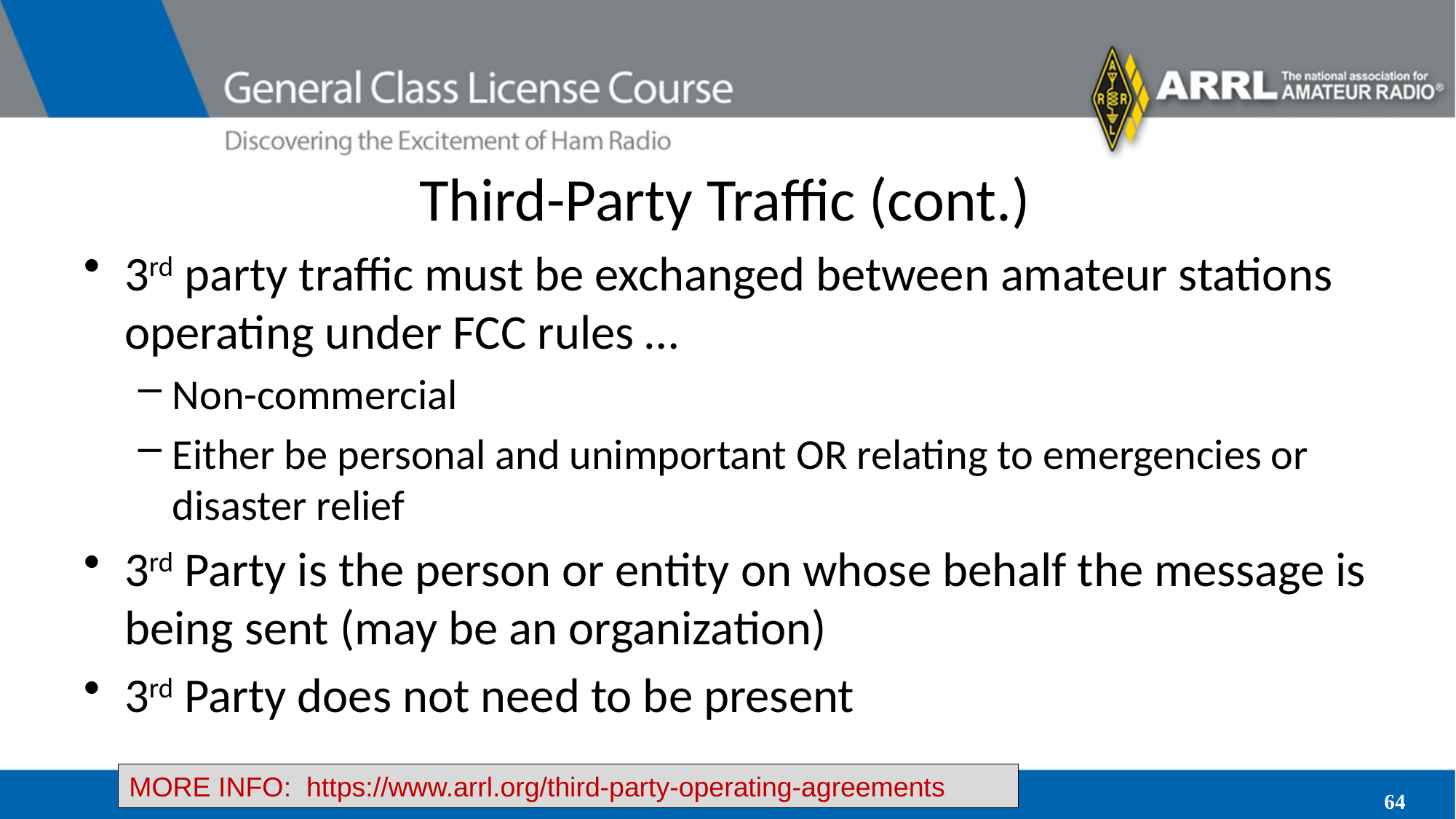

# Third-Party Traffic (cont.)
3rd party traffic must be exchanged between amateur stations operating under FCC rules …
Non-commercial
Either be personal and unimportant OR relating to emergencies or disaster relief
3rd Party is the person or entity on whose behalf the message is being sent (may be an organization)
3rd Party does not need to be present
MORE INFO:  https://www.arrl.org/third-party-operating-agreements